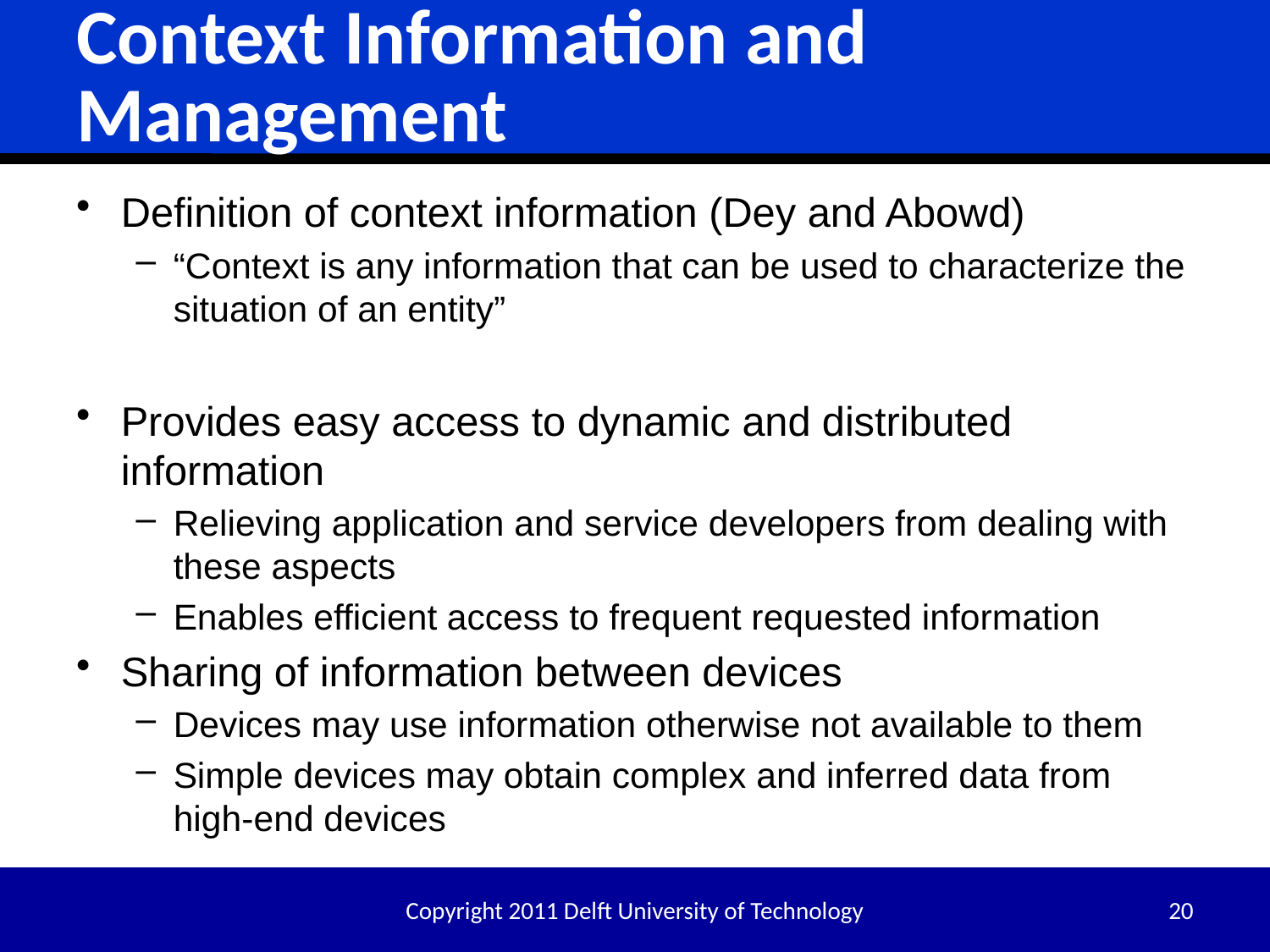

# Context Information and Management
Definition of context information (Dey and Abowd)
“Context is any information that can be used to characterize the situation of an entity”

Provides easy access to dynamic and distributed information
Relieving application and service developers from dealing with these aspects
Enables efficient access to frequent requested information
Sharing of information between devices
Devices may use information otherwise not available to them
Simple devices may obtain complex and inferred data from high-end devices

Copyright 2011 Delft University of Technology
20